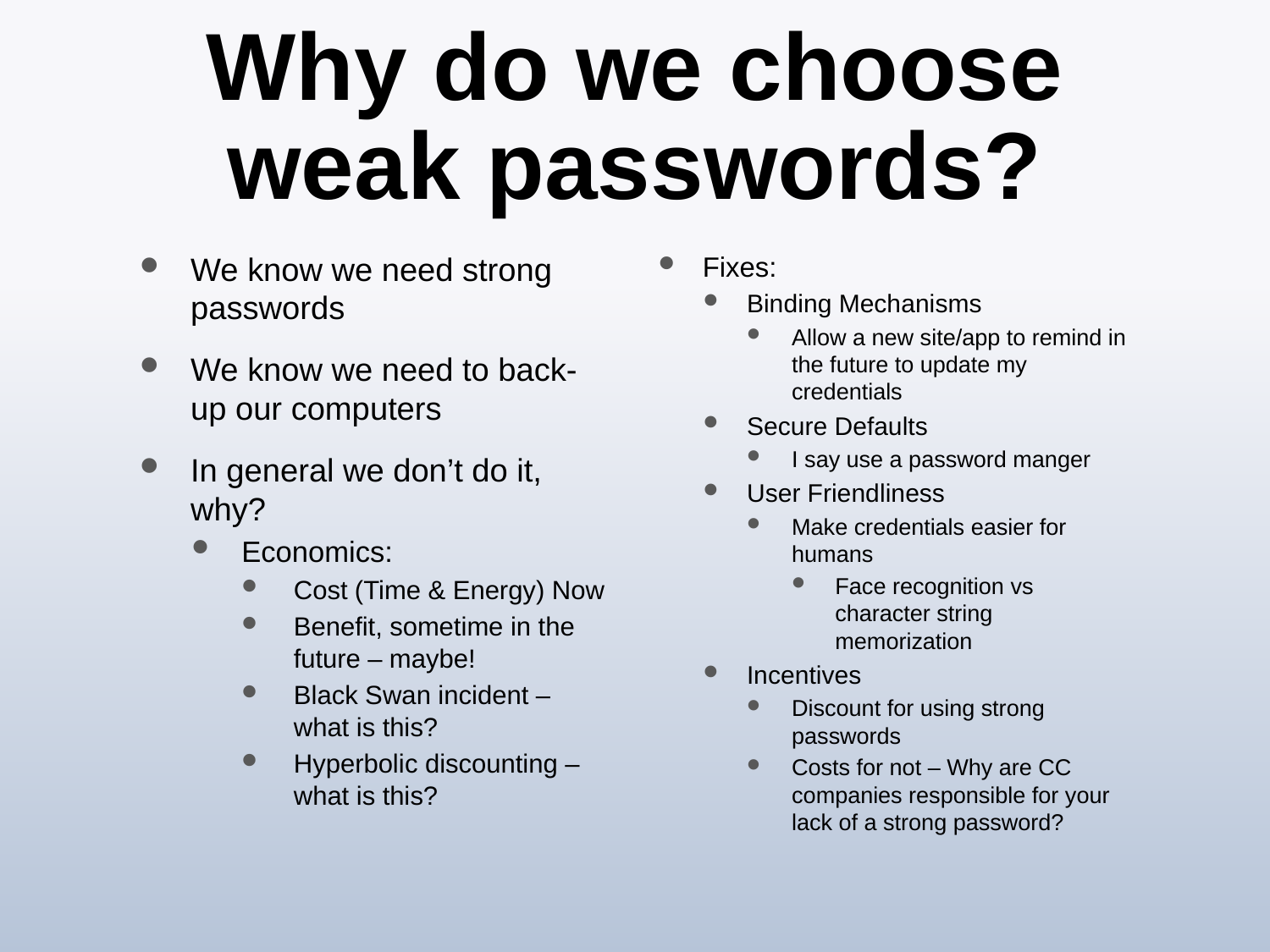

# Why do we choose weak passwords?
We know we need strong passwords
We know we need to back-up our computers
In general we don’t do it, why?
Economics:
Cost (Time & Energy) Now
Benefit, sometime in the future – maybe!
Black Swan incident – what is this?
Hyperbolic discounting – what is this?

Fixes:
Binding Mechanisms
Allow a new site/app to remind in the future to update my credentials
Secure Defaults
I say use a password manger
User Friendliness
Make credentials easier for humans
Face recognition vs character string memorization
Incentives
Discount for using strong passwords
Costs for not – Why are CC companies responsible for your lack of a strong password?